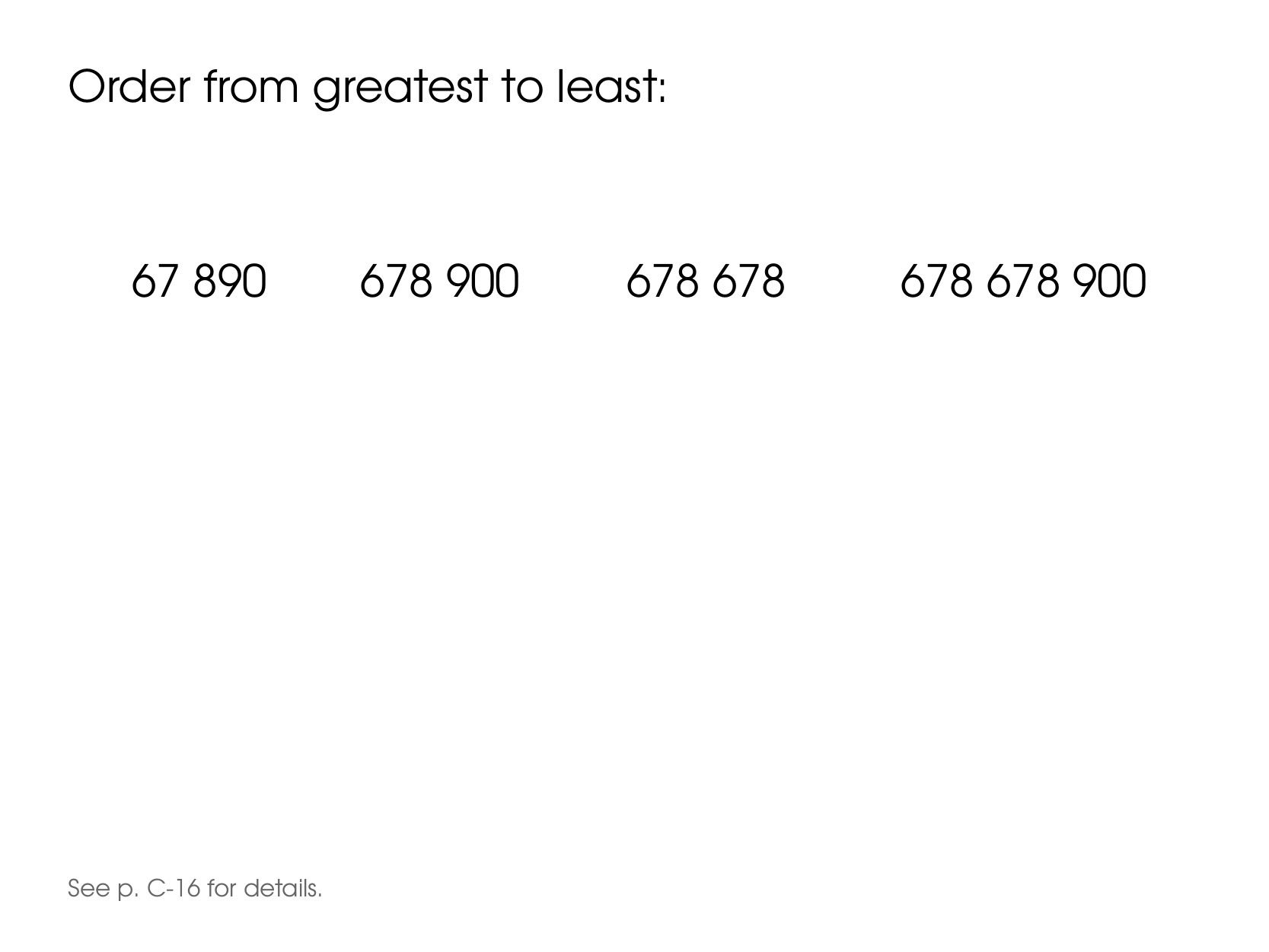

Order from greatest to least:
67 890
678 900
678 678
678 678 900
See p. C-16 for details.